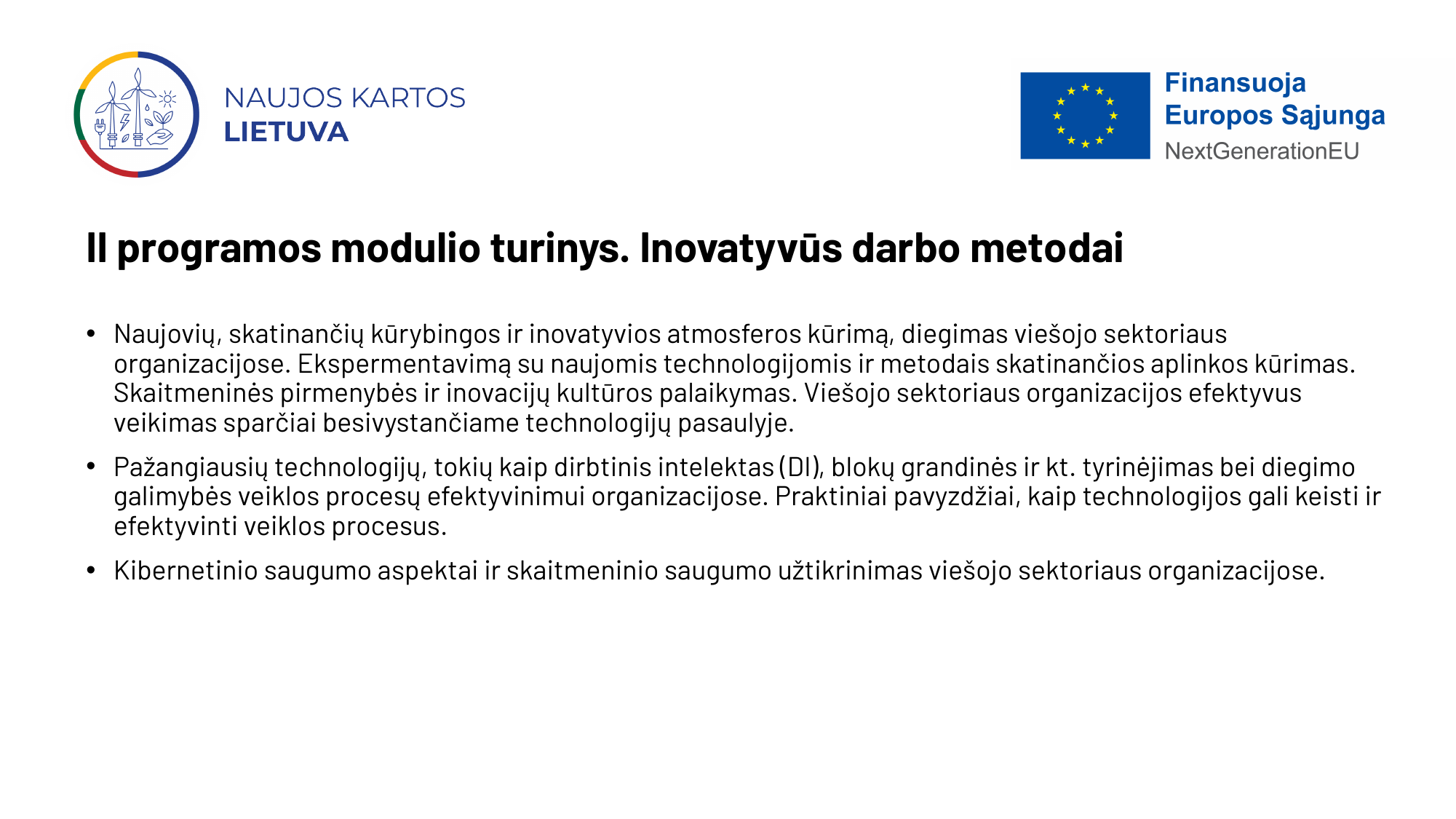

# II programos modulio turinys. Inovatyvūs darbo metodai
Naujovių, skatinančių kūrybingos ir inovatyvios atmosferos kūrimą, diegimas viešojo sektoriaus organizacijose. Ekspermentavimą su naujomis technologijomis ir metodais skatinančios aplinkos kūrimas. Skaitmeninės pirmenybės ir inovacijų kultūros palaikymas. Viešojo sektoriaus organizacijos efektyvus veikimas sparčiai besivystančiame technologijų pasaulyje.
Pažangiausių technologijų, tokių kaip dirbtinis intelektas (DI), blokų grandinės ir kt. tyrinėjimas bei diegimo galimybės veiklos procesų efektyvinimui organizacijose. Praktiniai pavyzdžiai, kaip technologijos gali keisti ir efektyvinti veiklos procesus.
Kibernetinio saugumo aspektai ir skaitmeninio saugumo užtikrinimas viešojo sektoriaus organizacijose.